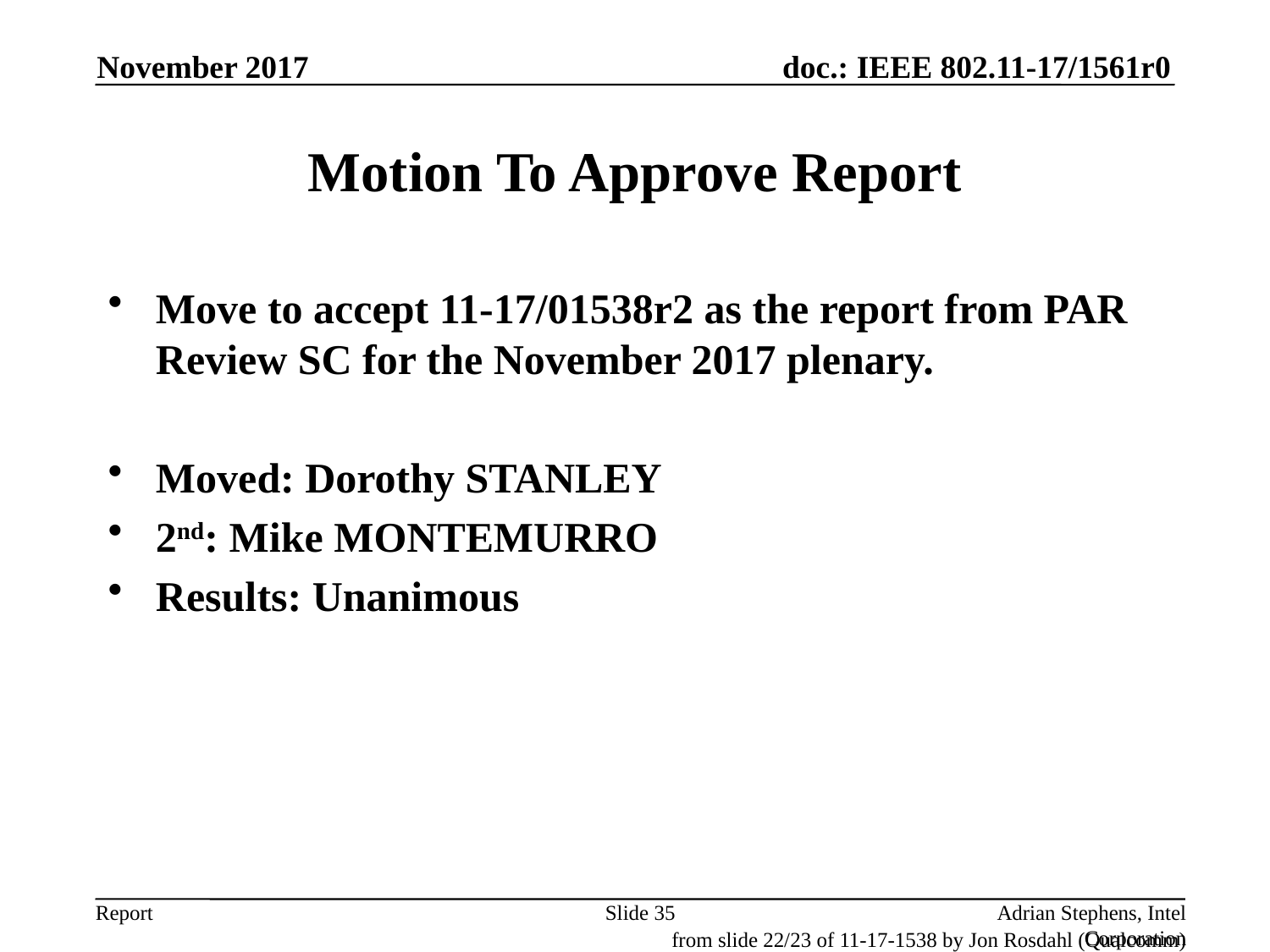

November 2017
# Motion To Approve Report
Move to accept 11-17/01538r2 as the report from PAR Review SC for the November 2017 plenary.

Moved: Dorothy STANLEY
2nd: Mike MONTEMURRO
Results: Unanimous
Slide 35
Adrian Stephens, Intel Corporation
from slide 22/23 of 11-17-1538 by Jon Rosdahl (Qualcomm)